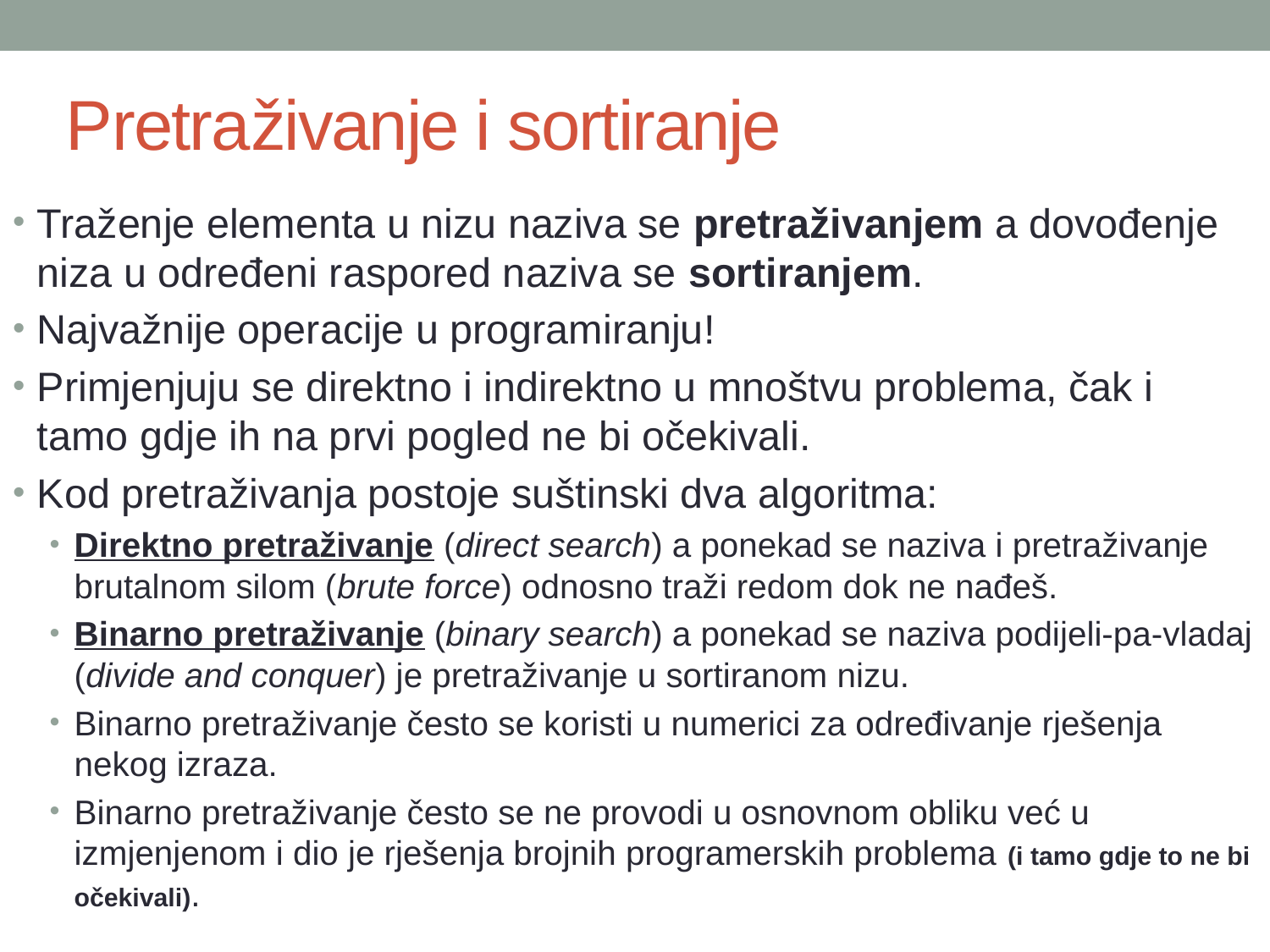

# Pretraživanje i sortiranje
Traženje elementa u nizu naziva se pretraživanjem a dovođenje niza u određeni raspored naziva se sortiranjem.
Najvažnije operacije u programiranju!
Primjenjuju se direktno i indirektno u mnoštvu problema, čak i tamo gdje ih na prvi pogled ne bi očekivali.
Kod pretraživanja postoje suštinski dva algoritma:
Direktno pretraživanje (direct search) a ponekad se naziva i pretraživanje brutalnom silom (brute force) odnosno traži redom dok ne nađeš.
Binarno pretraživanje (binary search) a ponekad se naziva podijeli-pa-vladaj (divide and conquer) je pretraživanje u sortiranom nizu.
Binarno pretraživanje često se koristi u numerici za određivanje rješenja nekog izraza.
Binarno pretraživanje često se ne provodi u osnovnom obliku već u izmjenjenom i dio je rješenja brojnih programerskih problema (i tamo gdje to ne bi očekivali).